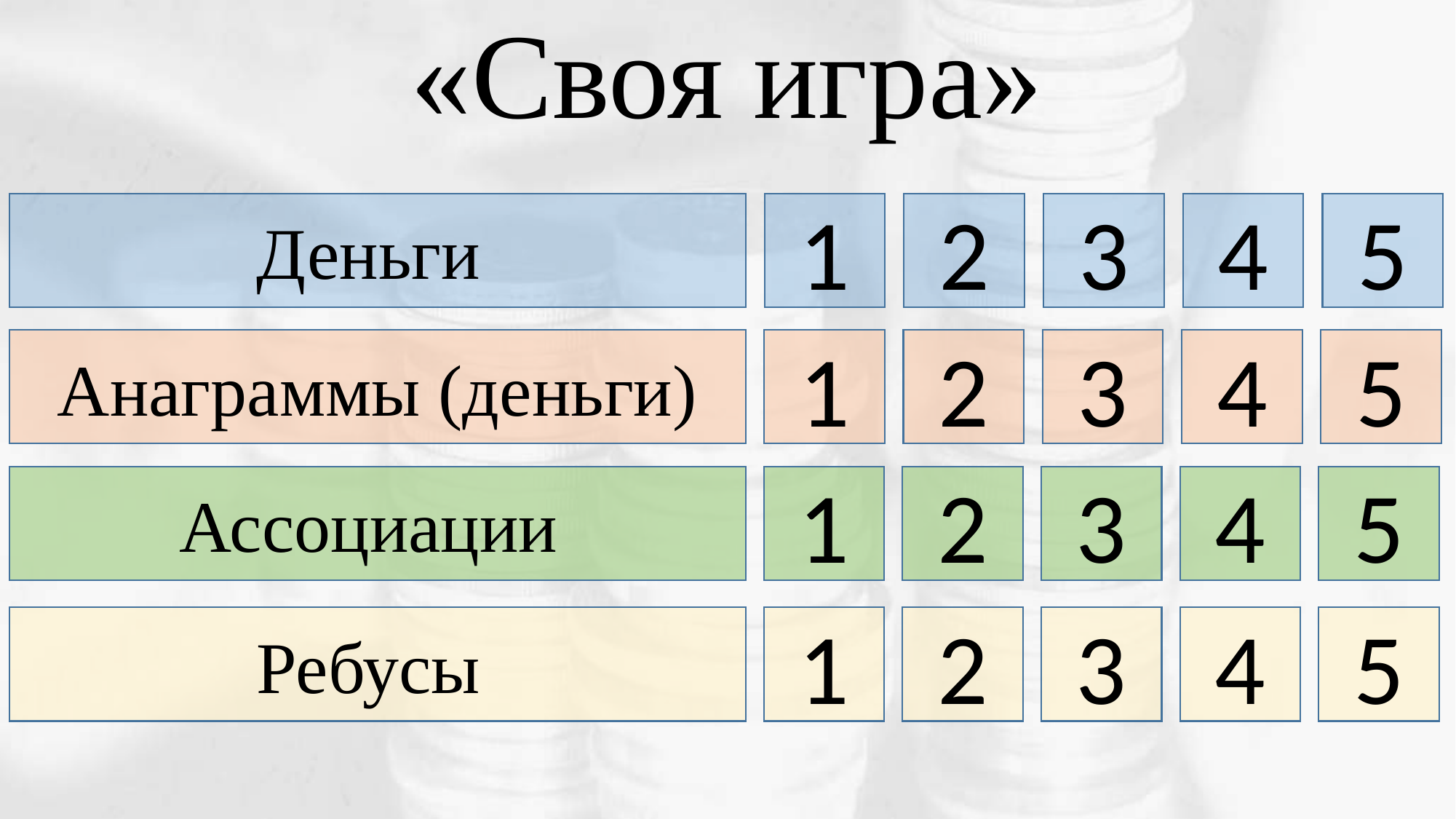

# «Своя игра»
Деньги
1
2
3
4
5
Анаграммы (деньги)
1
2
3
4
5
 Ассоциации
1
2
3
4
5
Ребусы
1
2
3
4
5